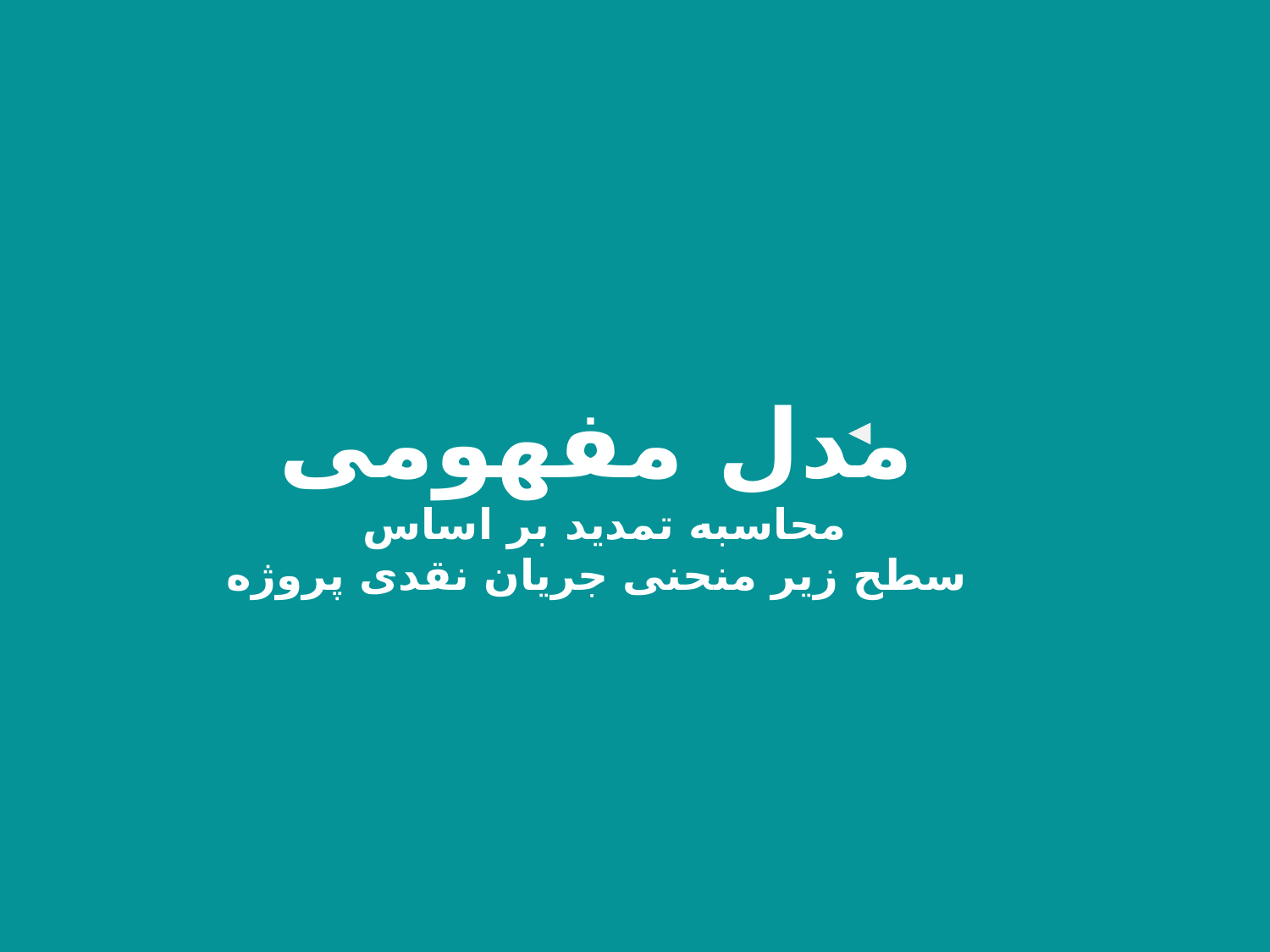

مدل مفهومی
محاسبه تمدید بر اساس
سطح زیر منحنی جریان نقدی پروژه